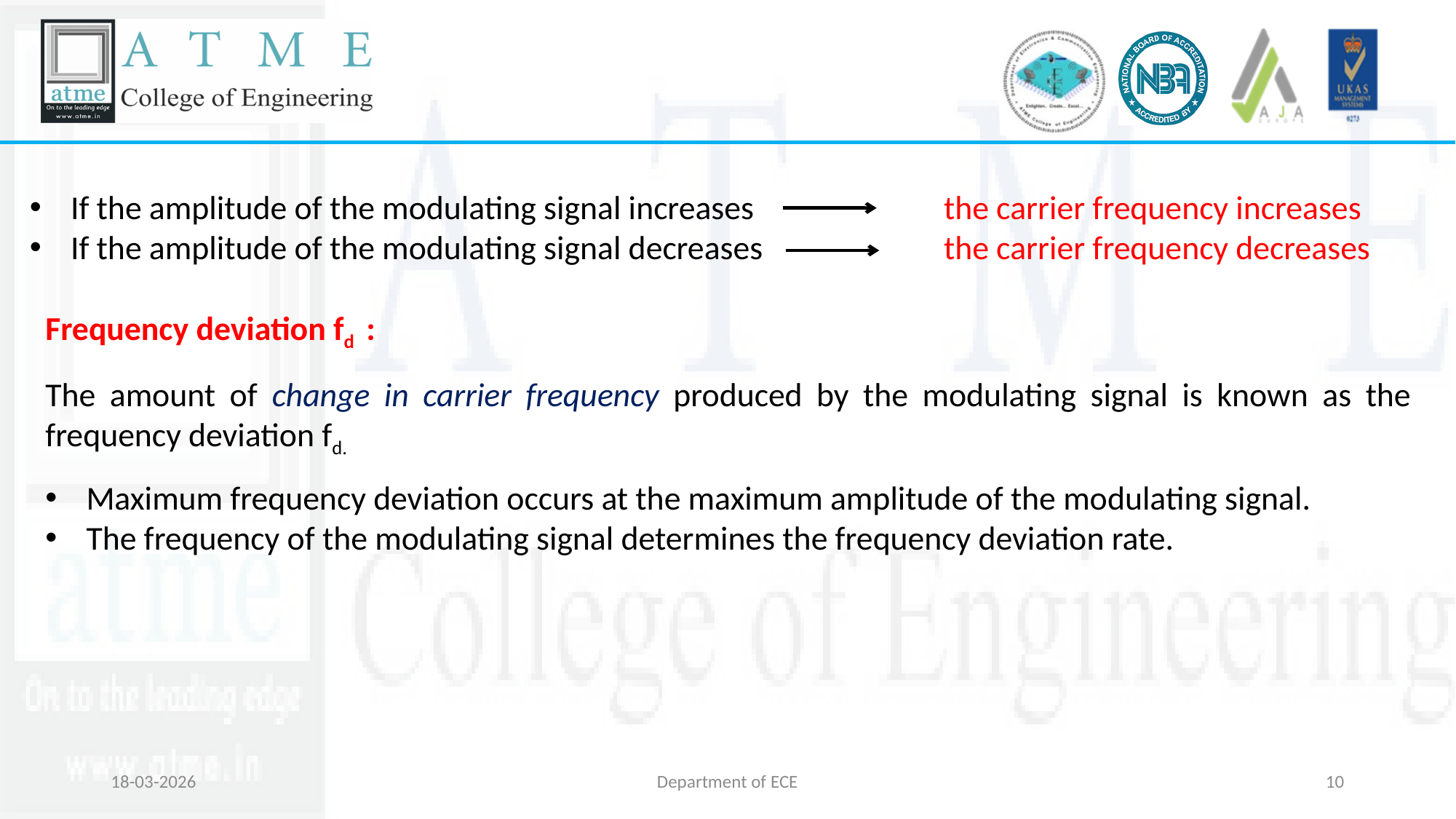

If the amplitude of the modulating signal increases 	     	the carrier frequency increases
If the amplitude of the modulating signal decreases 	      	the carrier frequency decreases
Frequency deviation fd  :

The amount of change in carrier frequency produced by the modulating signal is known as the frequency deviation fd.

Maximum frequency deviation occurs at the maximum amplitude of the modulating signal.
The frequency of the modulating signal determines the frequency deviation rate.
18-03-2026
Department of ECE
10